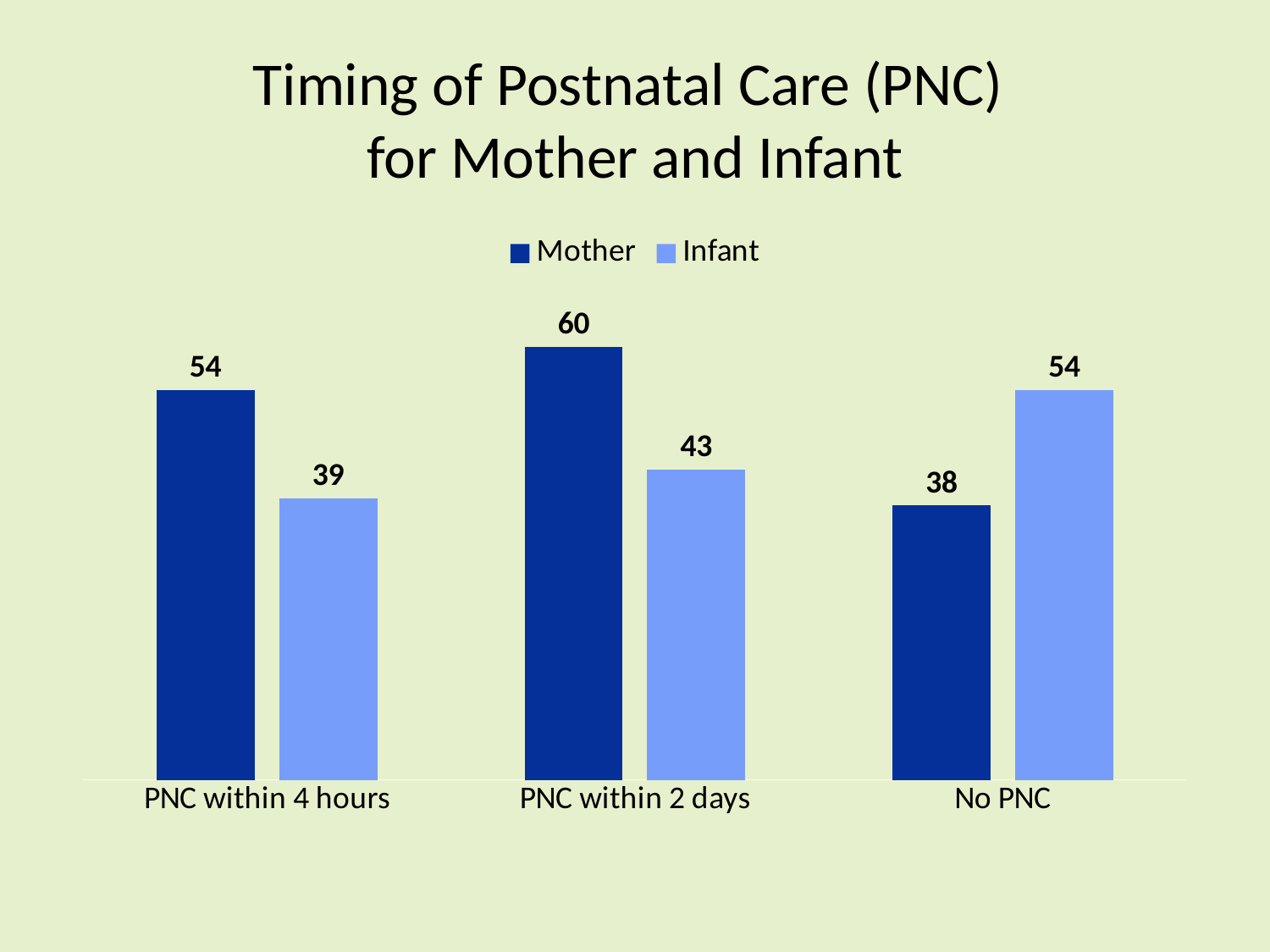

# Timing of Postnatal Care (PNC) for Mother and Infant

### Chart

| Category | Mother | Infant |
|---|---|---|
| PNC within 4 hours | 54.0 | 39.0 |
| PNC within 2 days | 60.0 | 43.0 |
| No PNC | 38.0 | 54.0 |